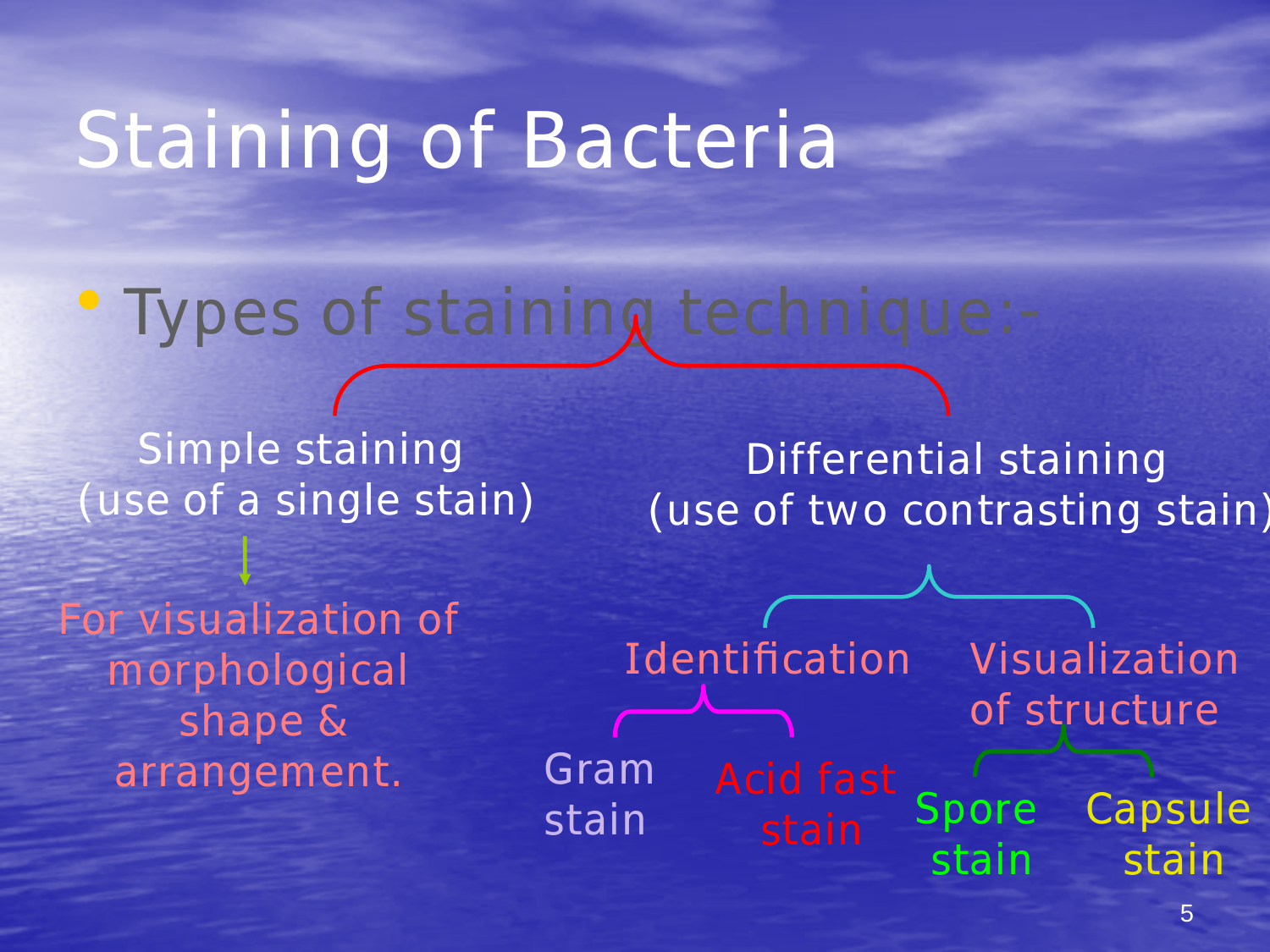

# Staining of Bacteria

Types of staining technique:-

Simple staining
 (use of a single stain)
Differential staining
 (use of two contrasting stain)

For visualization of morphological
 shape & arrangement.

Identification
Visualization
of structure

Gram
stain
Acid fast
 stain
Spore
stain
Capsule
stain
5